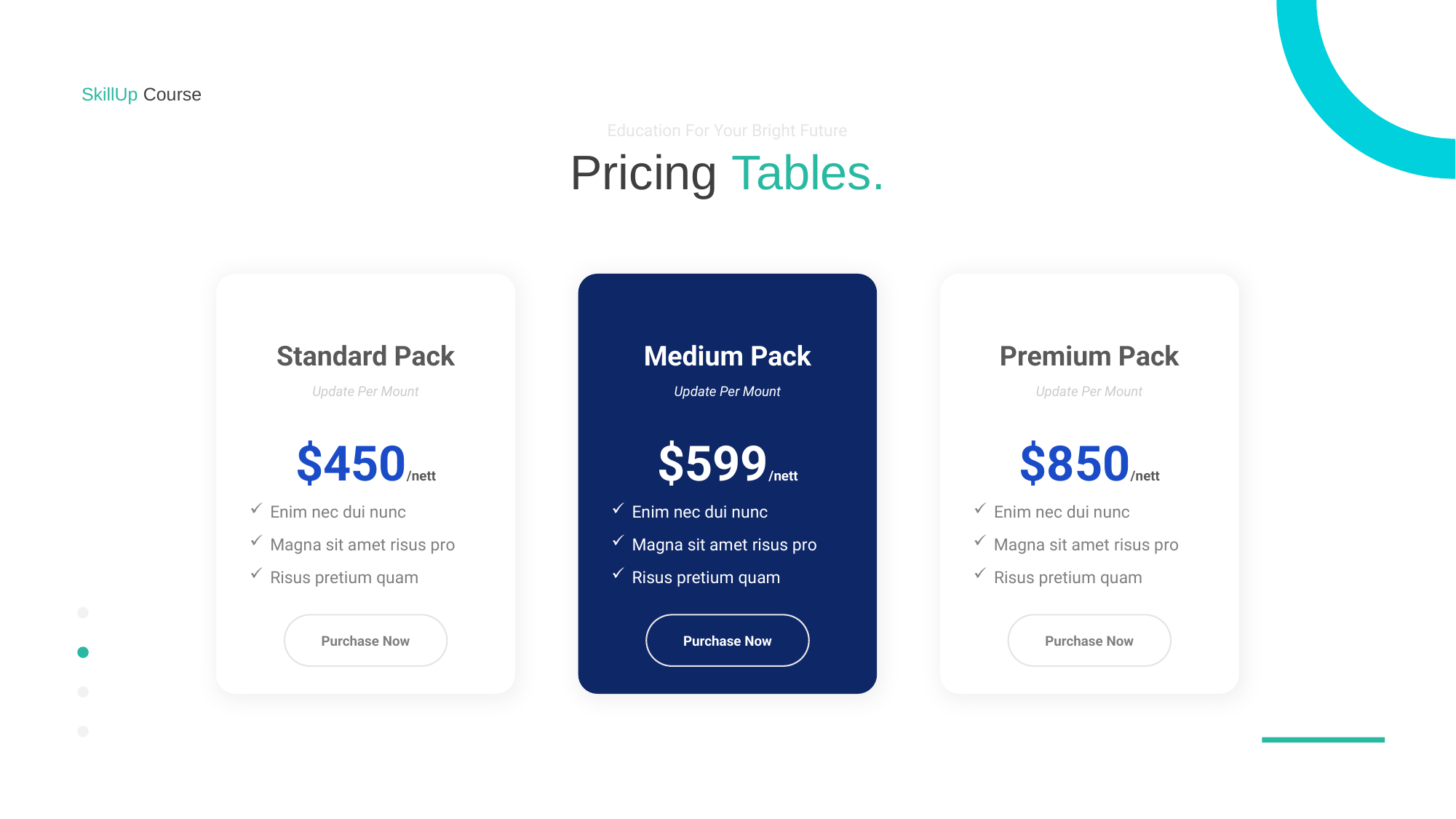

SkillUp Course
Education For Your Bright Future
Pricing Tables.

Standard Pack
Update Per Mount
Medium Pack
Update Per Mount
Premium Pack
Update Per Mount
$450/nett
$599/nett
$850/nett
Enim nec dui nunc
Enim nec dui nunc
Enim nec dui nunc
Magna sit amet risus pro
Magna sit amet risus pro
Magna sit amet risus pro
Risus pretium quam
Risus pretium quam
Risus pretium quam

Purchase Now
Purchase Now
Purchase Now